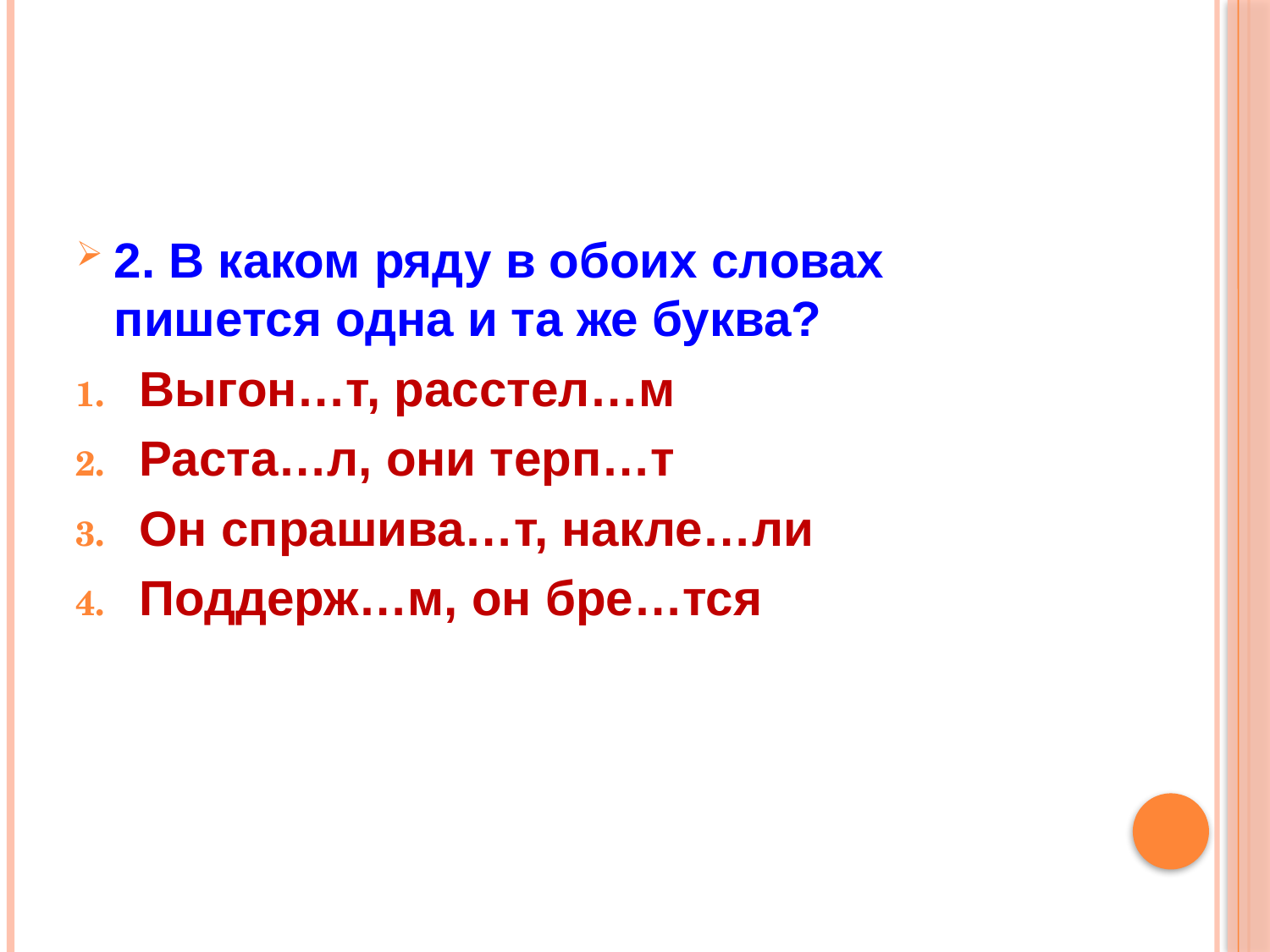

#
2. В каком ряду в обоих словах пишется одна и та же буква?
Выгон…т, расстел…м
Раста…л, они терп…т
Он спрашива…т, накле…ли
Поддерж…м, он бре…тся